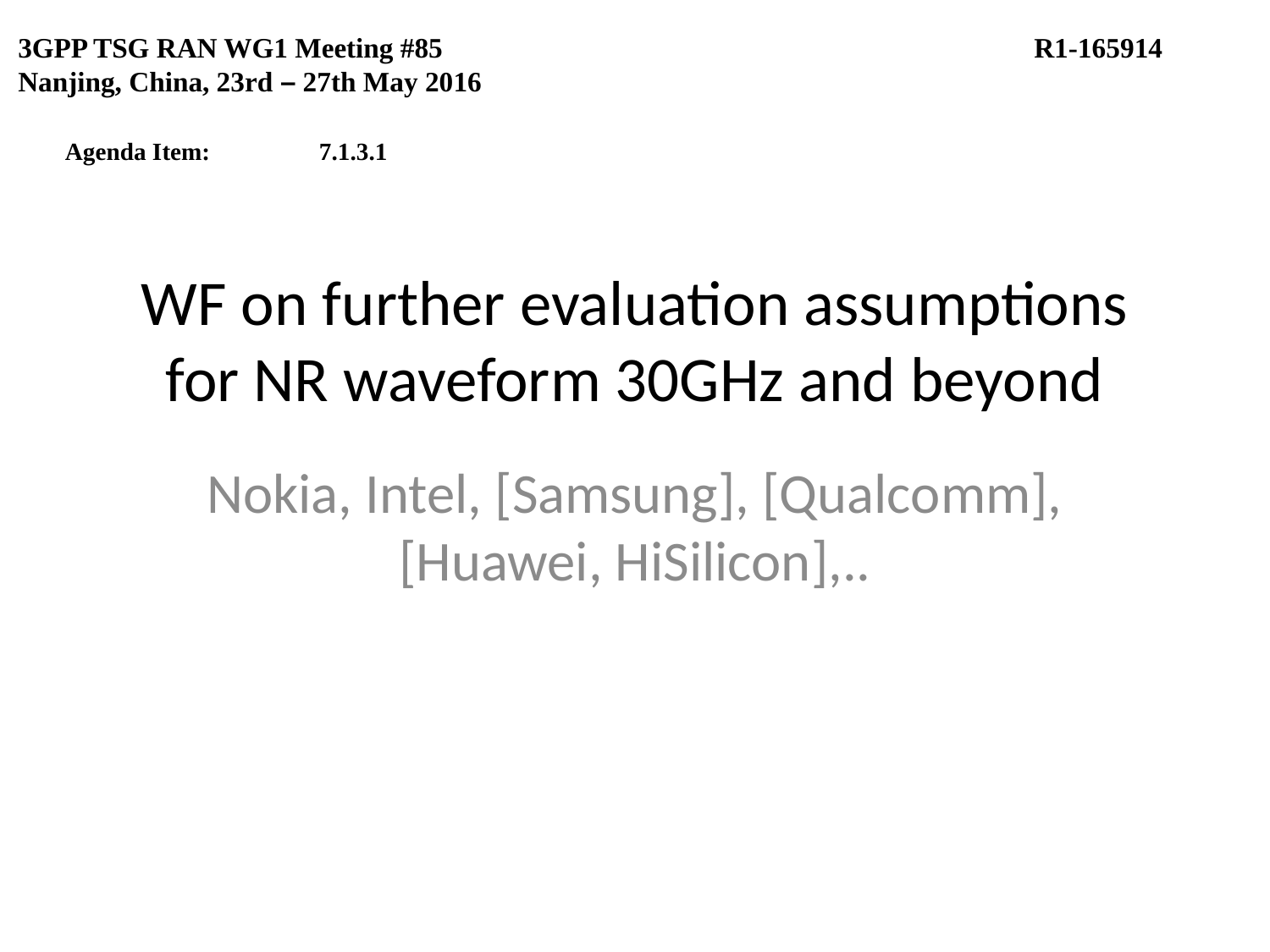

3GPP TSG RAN WG1 Meeting #85					R1-165914
Nanjing, China, 23rd – 27th May 2016

Agenda Item:	7.1.3.1

# WF on further evaluation assumptions for NR waveform 30GHz and beyond
Nokia, Intel, [Samsung], [Qualcomm],[Huawei, HiSilicon],..